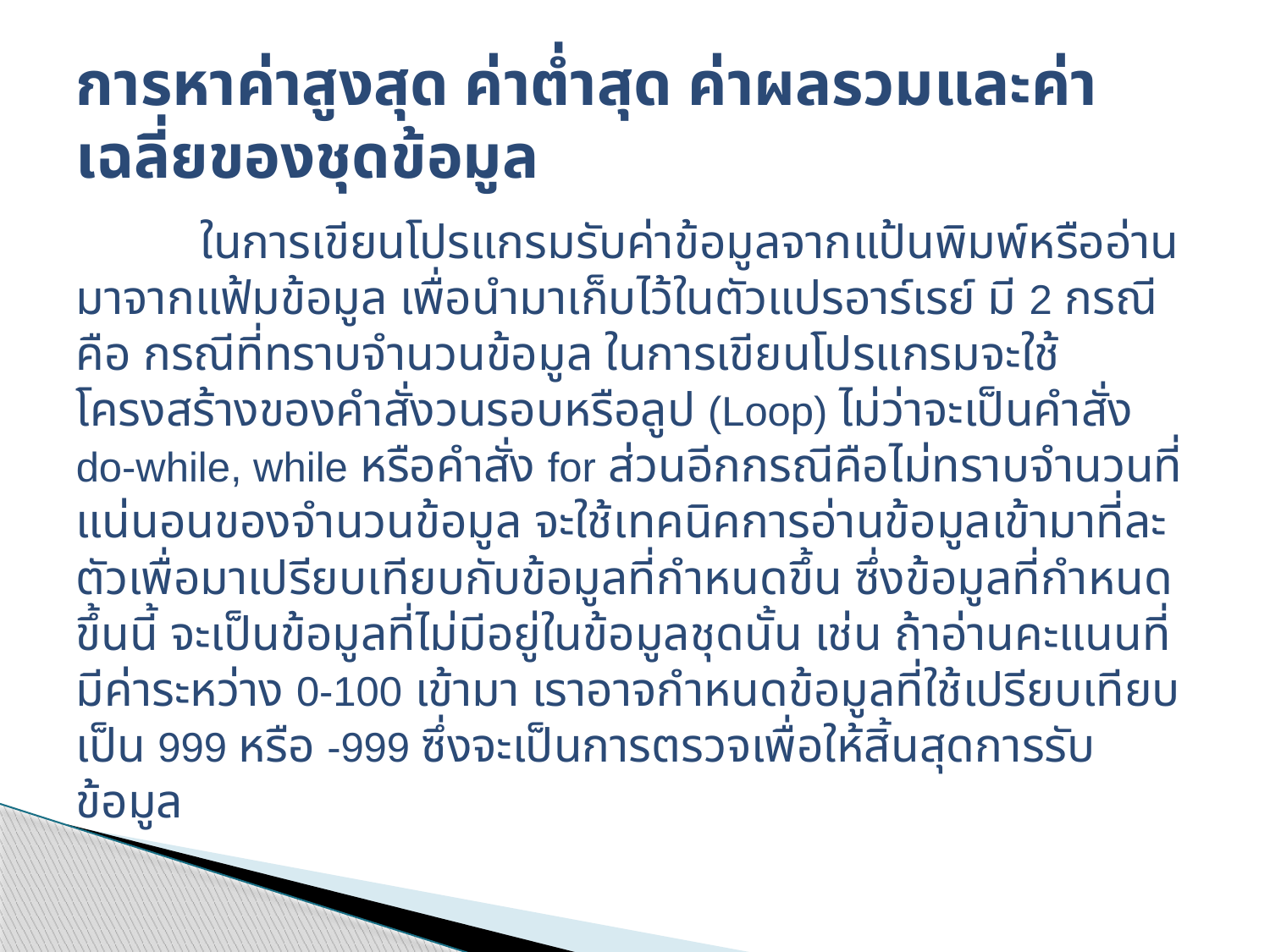

# การหาค่าสูงสุด ค่าต่ำสุด ค่าผลรวมและค่าเฉลี่ยของชุดข้อมูล
	ในการเขียนโปรแกรมรับค่าข้อมูลจากแป้นพิมพ์หรืออ่านมาจากแฟ้มข้อมูล เพื่อนำมาเก็บไว้ในตัวแปรอาร์เรย์ มี 2 กรณีคือ กรณีที่ทราบจำนวนข้อมูล ในการเขียนโปรแกรมจะใช้ โครงสร้างของคำสั่งวนรอบหรือลูป (Loop) ไม่ว่าจะเป็นคำสั่ง do-while, while หรือคำสั่ง for ส่วนอีกกรณีคือไม่ทราบจำนวนที่แน่นอนของจำนวนข้อมูล จะใช้เทคนิคการอ่านข้อมูลเข้ามาที่ละตัวเพื่อมาเปรียบเทียบกับข้อมูลที่กำหนดขึ้น ซึ่งข้อมูลที่กำหนดขึ้นนี้ จะเป็นข้อมูลที่ไม่มีอยู่ในข้อมูลชุดนั้น เช่น ถ้าอ่านคะแนนที่มีค่าระหว่าง 0-100 เข้ามา เราอาจกำหนดข้อมูลที่ใช้เปรียบเทียบเป็น 999 หรือ -999 ซึ่งจะเป็นการตรวจเพื่อให้สิ้นสุดการรับข้อมูล